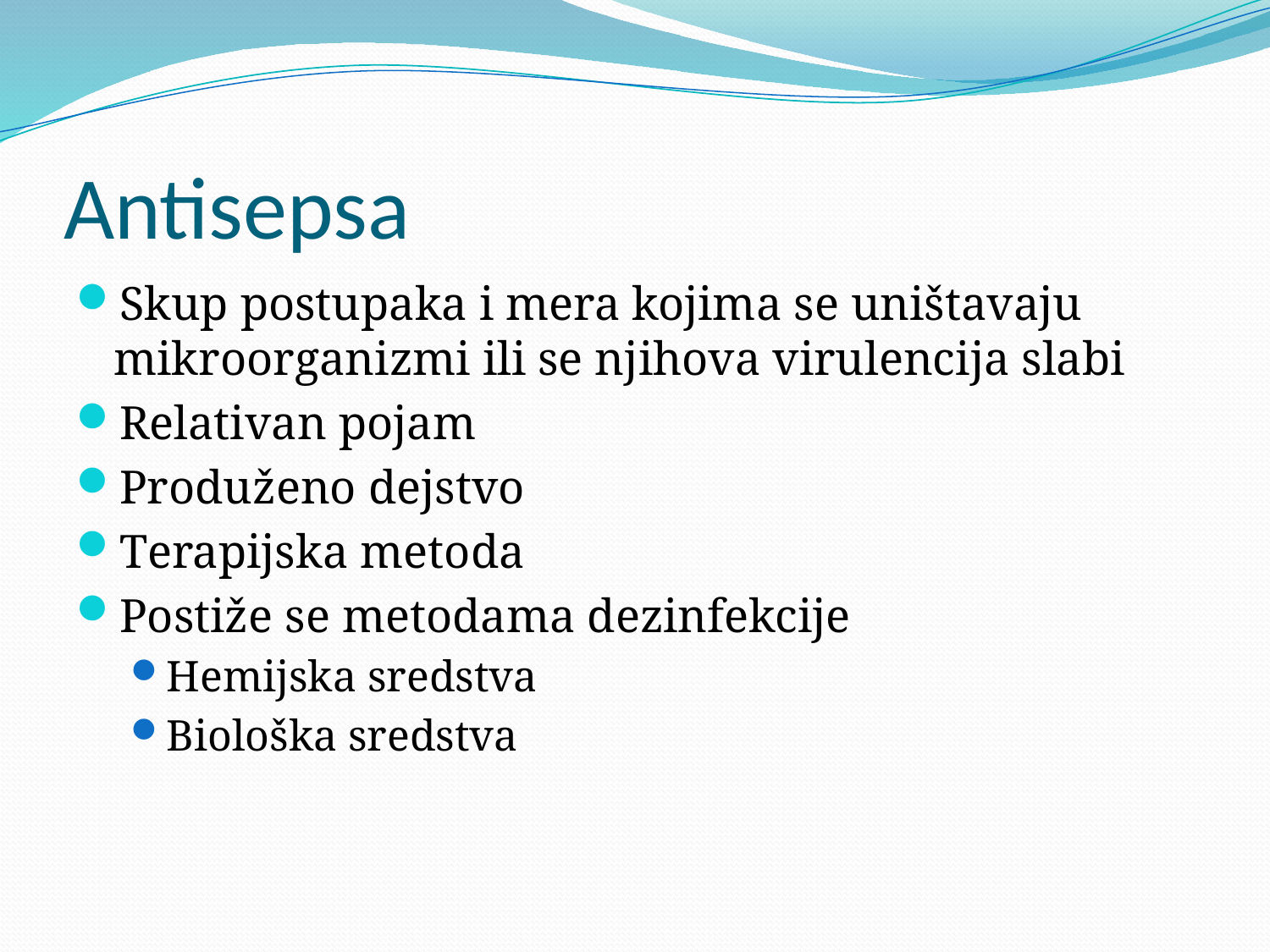

# Antisepsa
Skup postupaka i mera kojima se uništavaju mikroorganizmi ili se njihova virulencija slabi
Relativan pojam
Produženo dejstvo
Terapijska metoda
Postiže se metodama dezinfekcije
Hemijska sredstva
Biološka sredstva